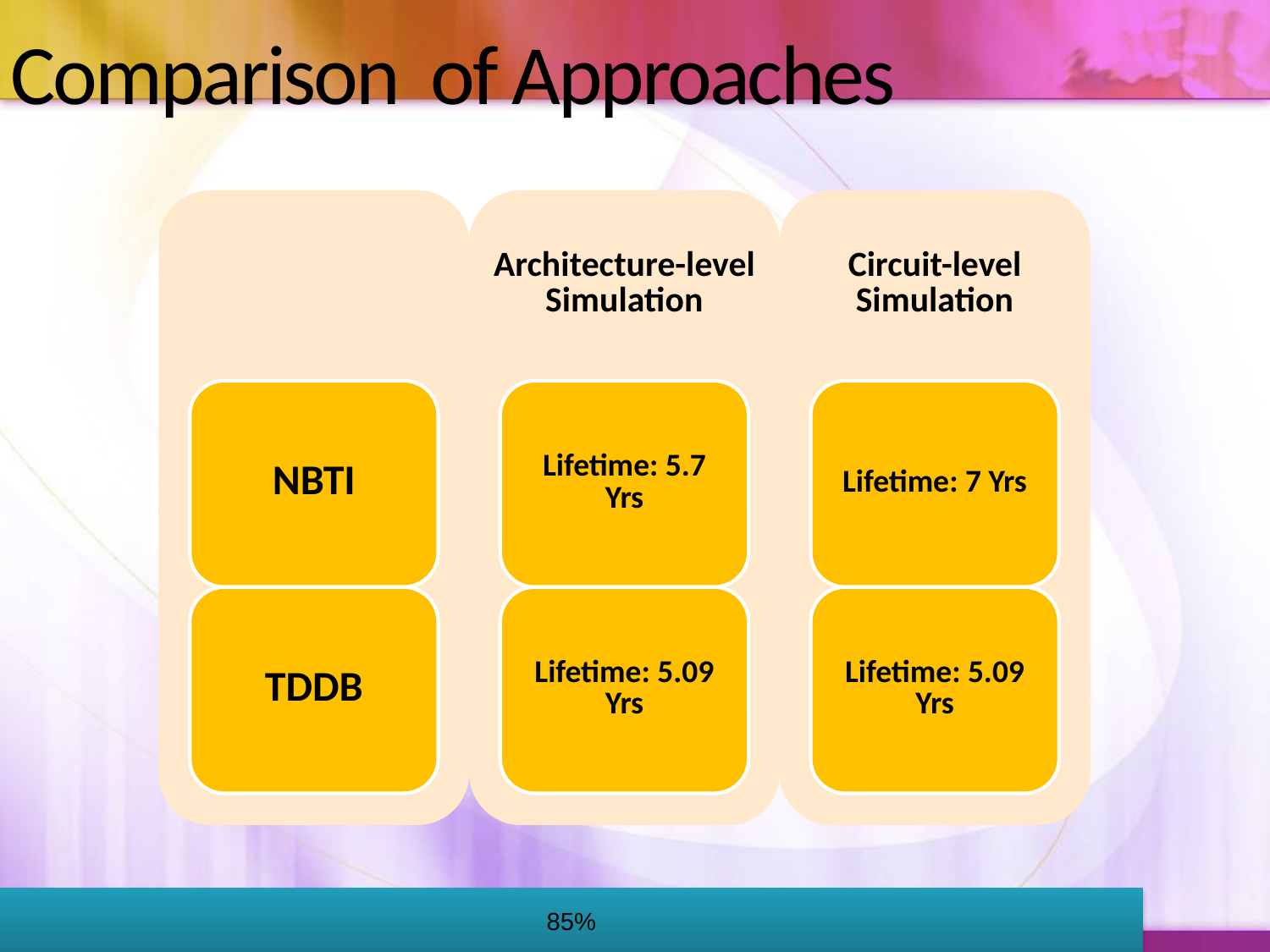

# Comparison  of Approaches
NBTI
TDDB
Architecture-level Simulation
Lifetime: 5.7 Yrs
Lifetime: 5.09 Yrs
Lifetime: 5.09 Yrs
Lifetime: 7 Yrs
Circuit-level Simulation
85%